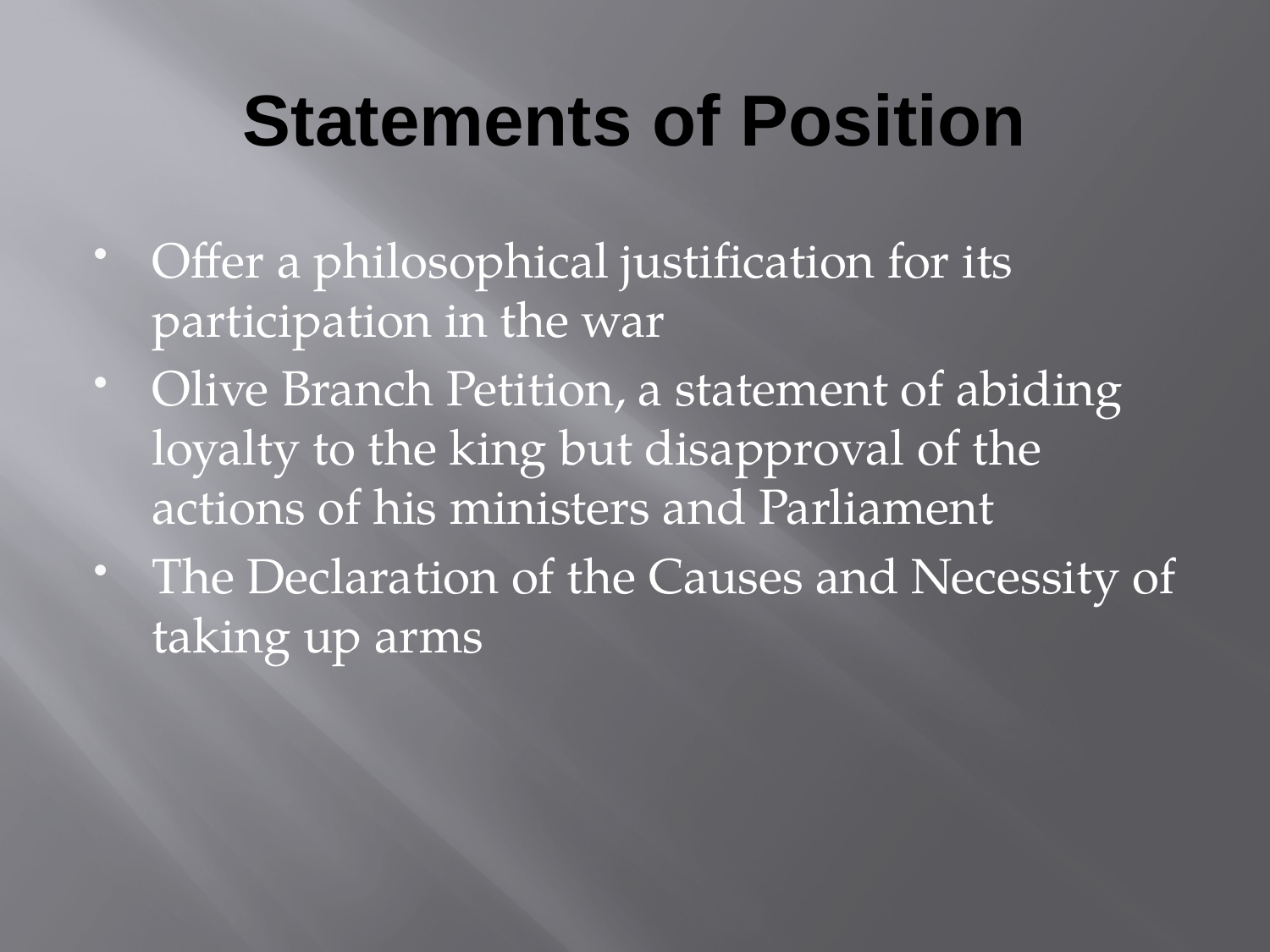

# Statements of Position
Offer a philosophical justification for its participation in the war
Olive Branch Petition, a statement of abiding loyalty to the king but disapproval of the actions of his ministers and Parliament
The Declaration of the Causes and Necessity of taking up arms